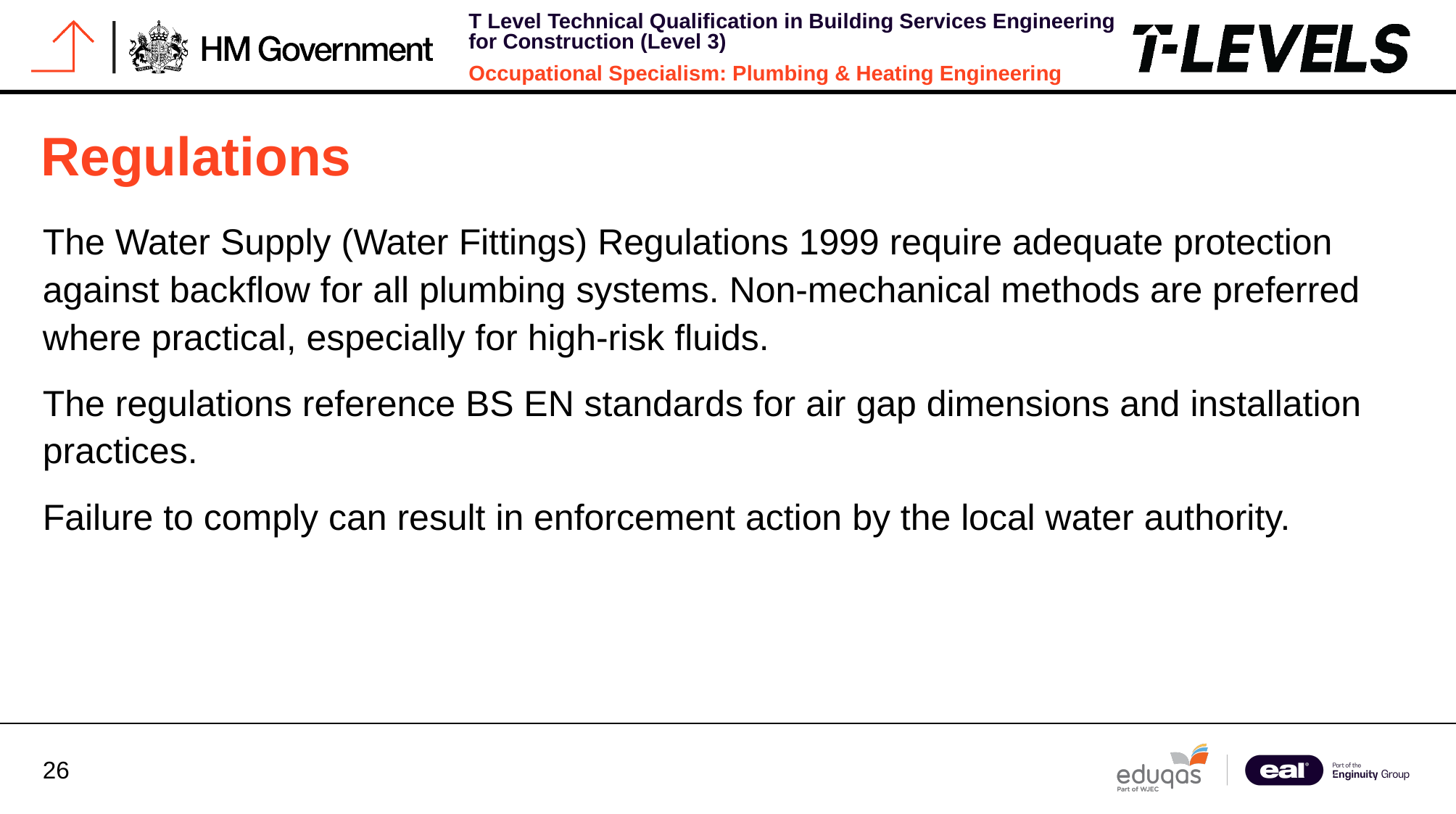

# Regulations
The Water Supply (Water Fittings) Regulations 1999 require adequate protection against backflow for all plumbing systems. Non-mechanical methods are preferred where practical, especially for high-risk fluids.
The regulations reference BS EN standards for air gap dimensions and installation practices.
Failure to comply can result in enforcement action by the local water authority.